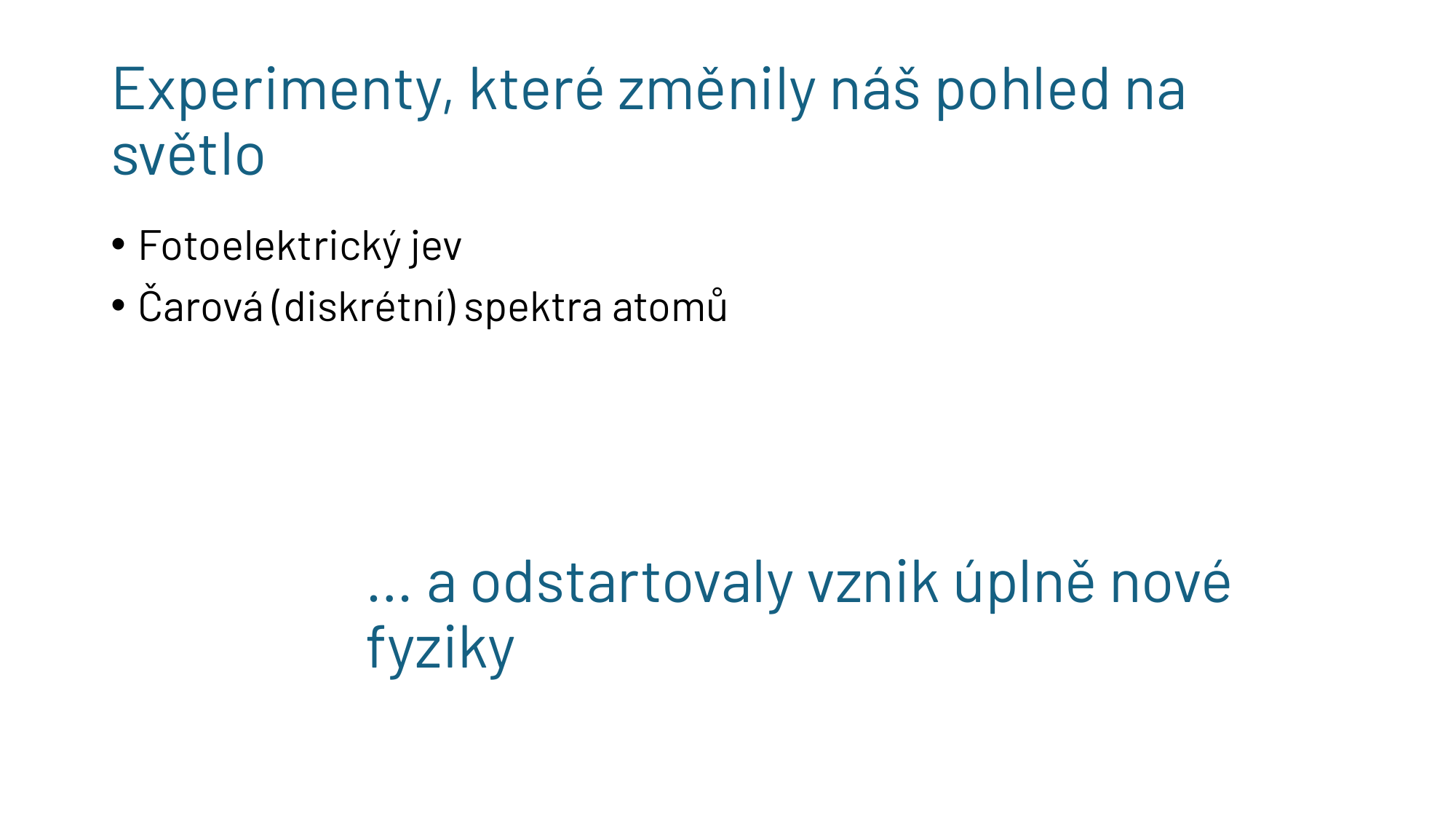

# Experimenty, které změnily náš pohled na světlo
Fotoelektrický jev
Čarová (diskrétní) spektra atomů
… a odstartovaly vznik úplně nové fyziky